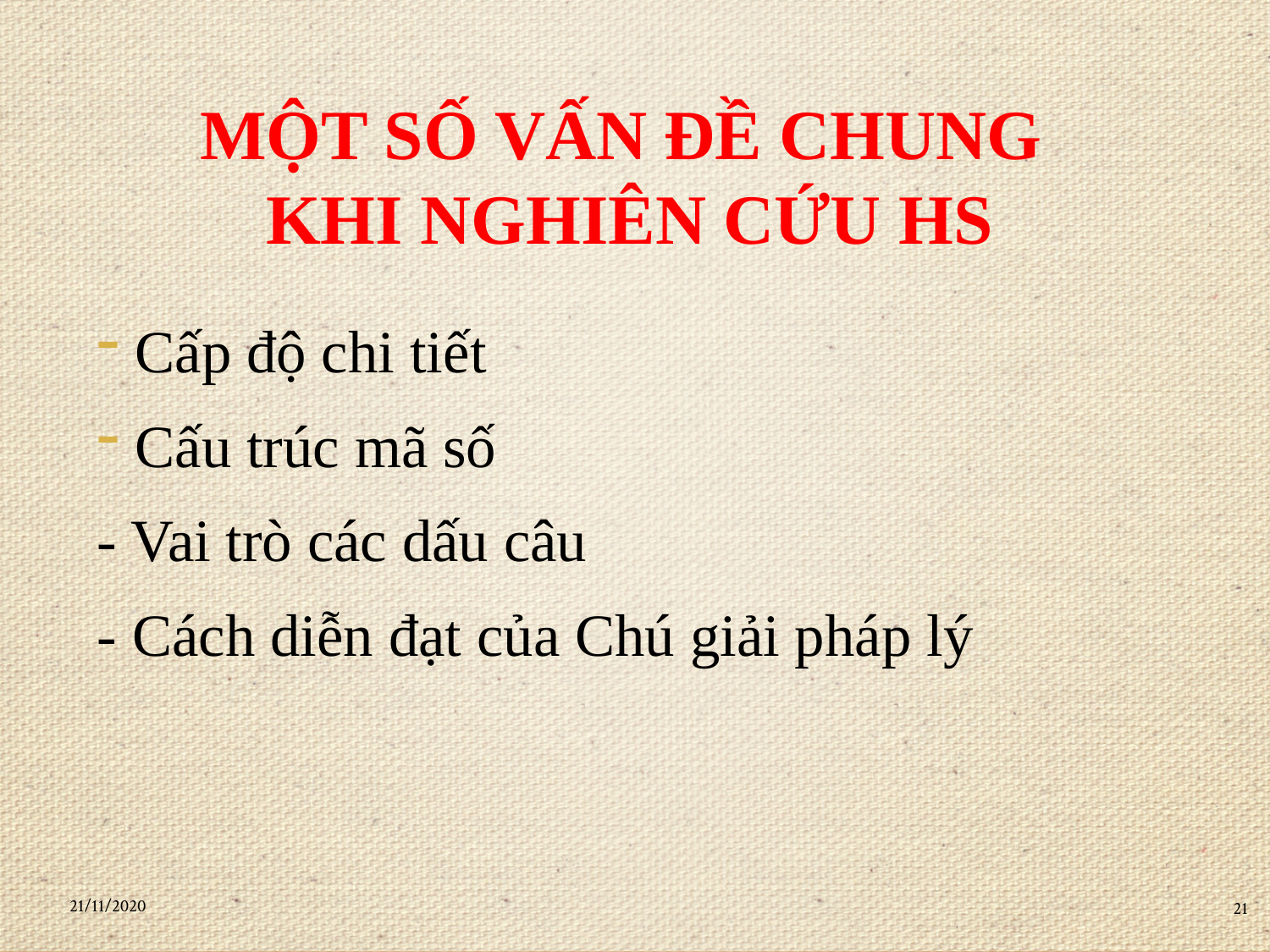

# MỘT SỐ VẤN ĐỀ CHUNG KHI NGHIÊN CỨU HS
 Cấp độ chi tiết
 Cấu trúc mã số
- Vai trò các dấu câu
- Cách diễn đạt của Chú giải pháp lý
21/11/2020
21